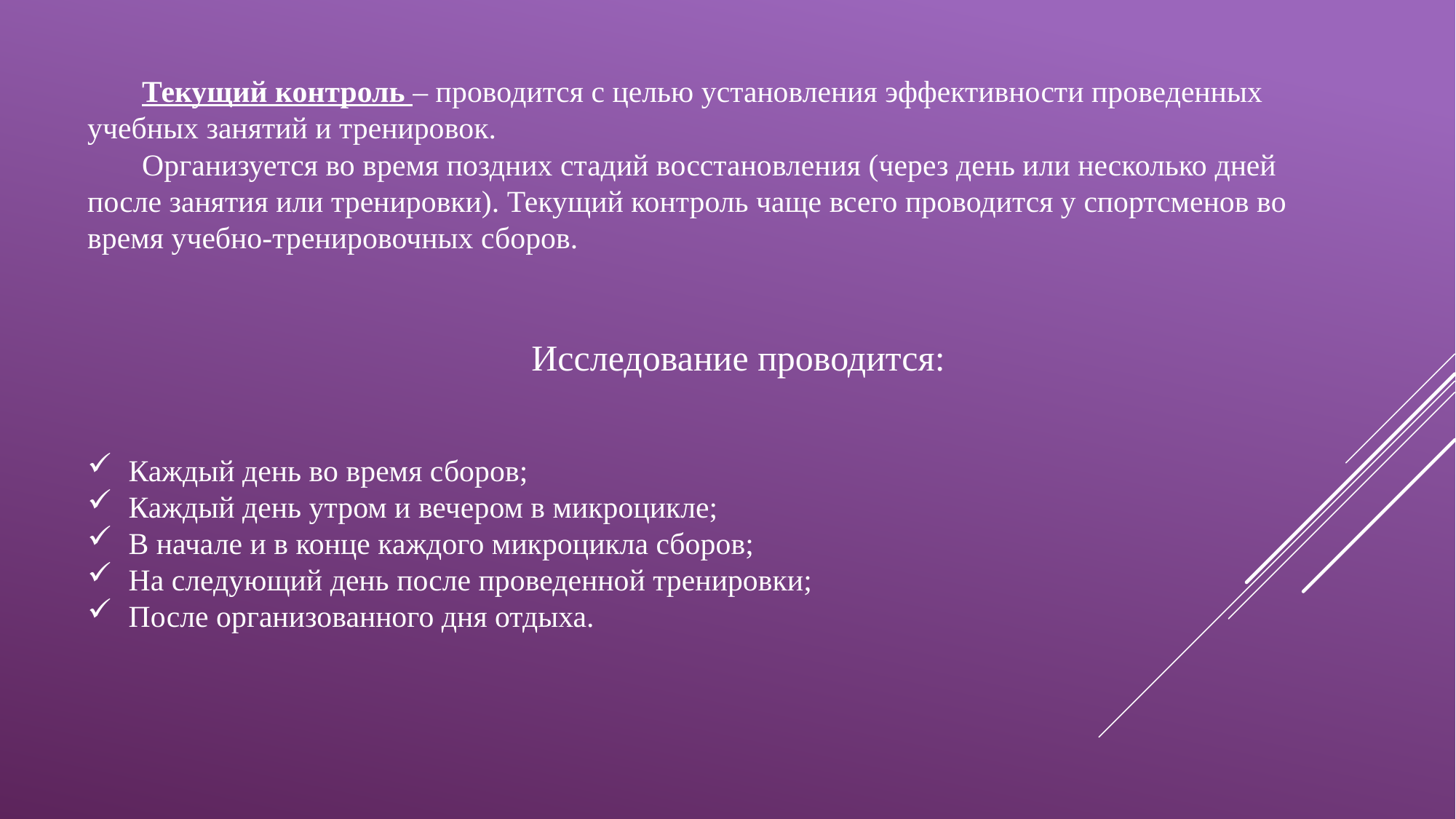

Текущий контроль – проводится с целью установления эффективности проведенных учебных занятий и тренировок.
Организуется во время поздних стадий восстановления (через день или несколько дней после занятия или тренировки). Текущий контроль чаще всего проводится у спортсменов во время учебно-тренировочных сборов.

Исследование проводится:

Каждый день во время сборов;
Каждый день утром и вечером в микроцикле;
В начале и в конце каждого микроцикла сборов;
На следующий день после проведенной тренировки;
После организованного дня отдыха.